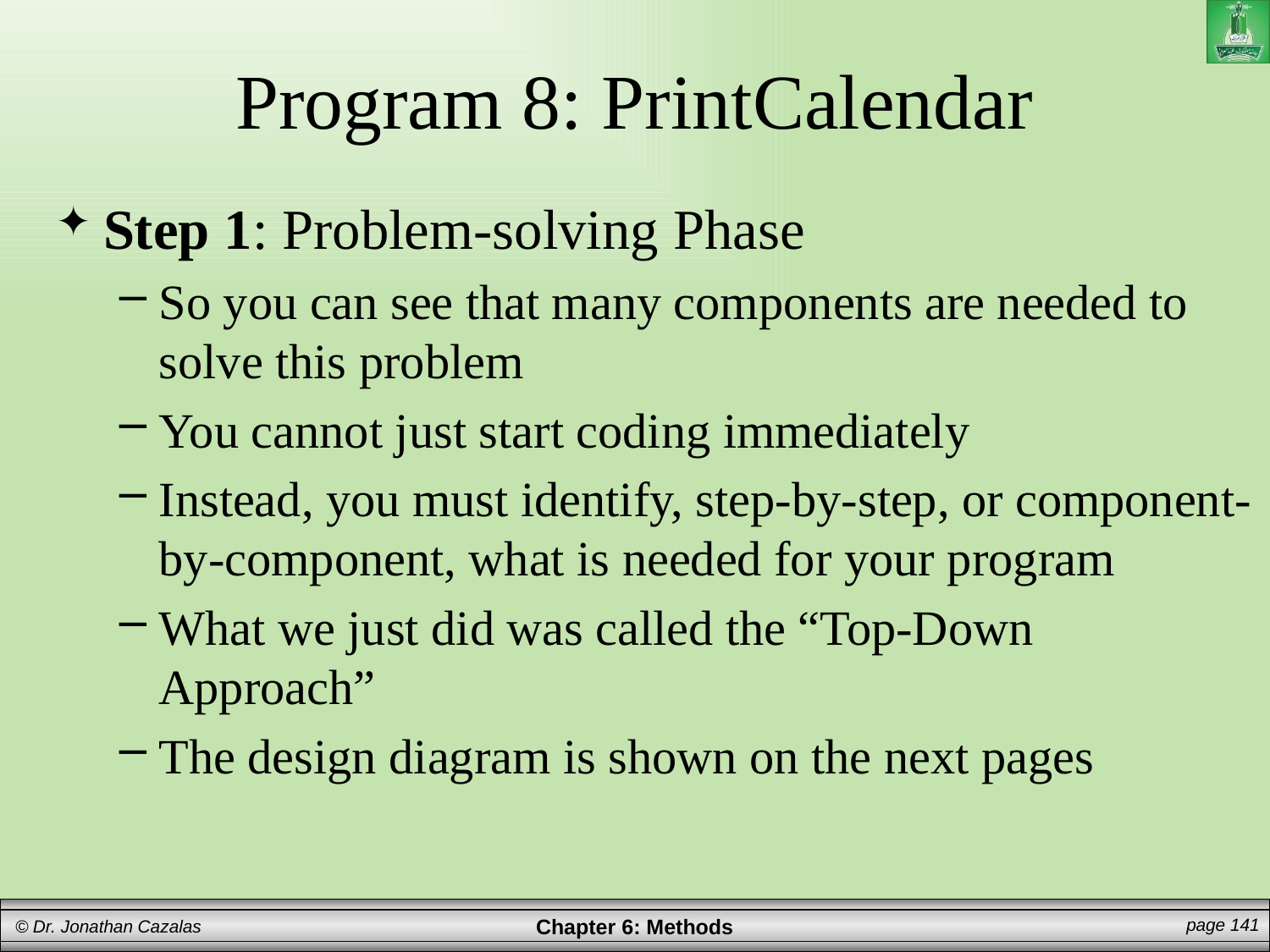

# Program 8: PrintCalendar
Step 1: Problem-solving Phase
So you can see that many components are needed to solve this problem
You cannot just start coding immediately
Instead, you must identify, step-by-step, or component-by-component, what is needed for your program
What we just did was called the “Top-Down Approach”
The design diagram is shown on the next pages